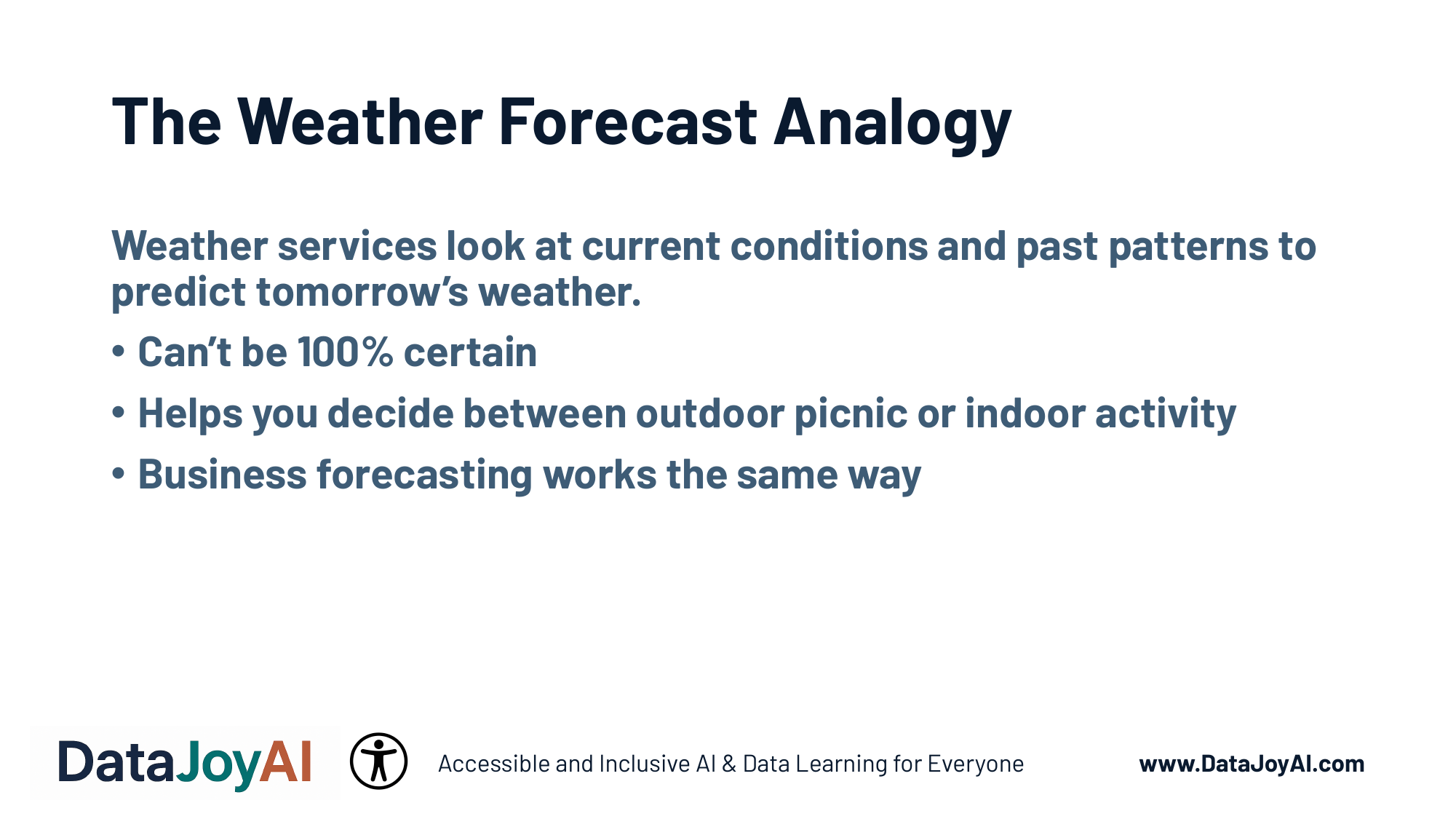

# The Weather Forecast Analogy
Weather services look at current conditions and past patterns to predict tomorrow’s weather.
Can’t be 100% certain
Helps you decide between outdoor picnic or indoor activity
Business forecasting works the same way